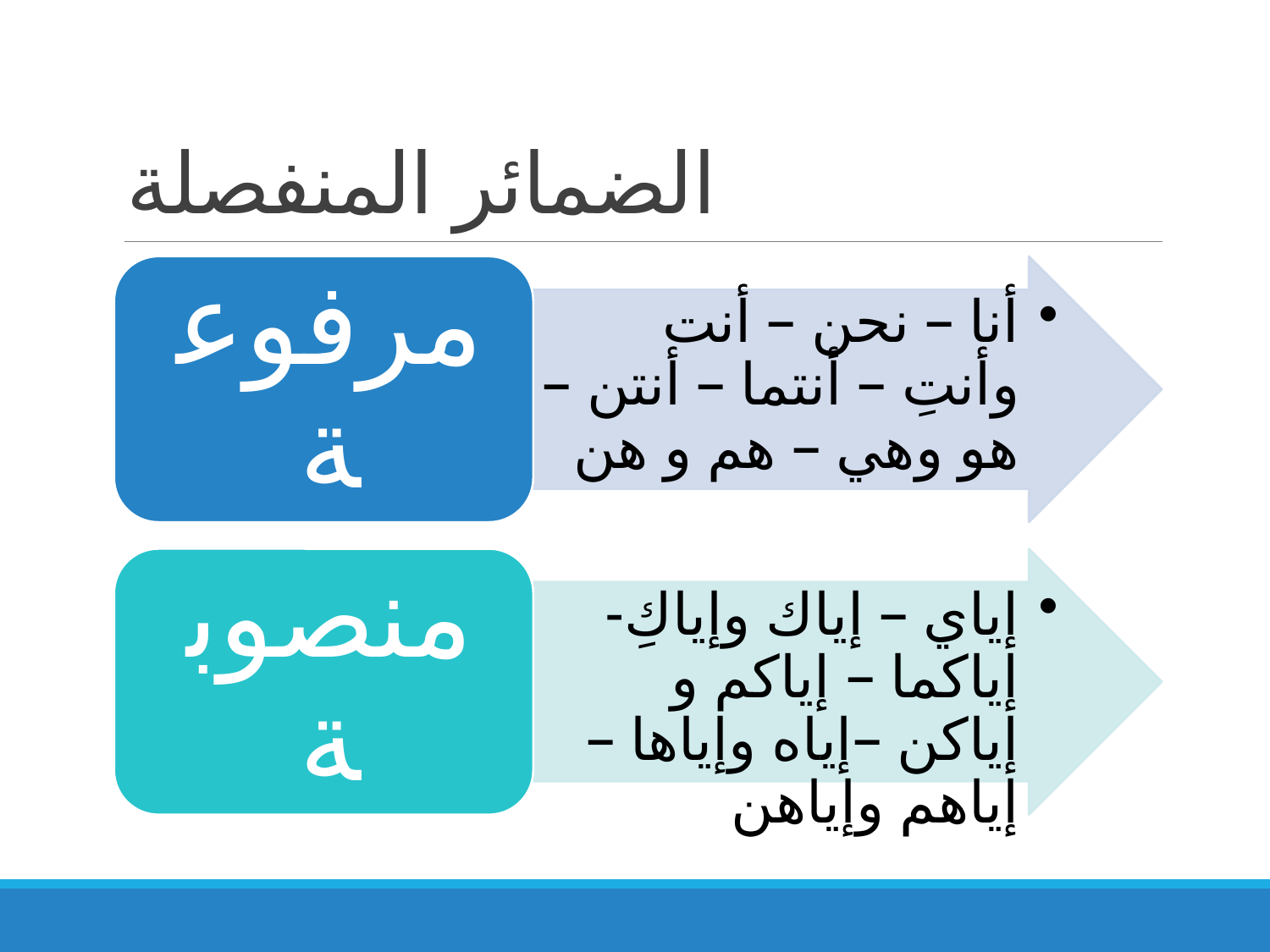

# الضمائر المنفصلة
أنا – نحن – أنت  وأنتِ – أنتما – أنتن – هو وهي – هم و هن
مرفوعة
إياي – إياك وإياكِ-  إياكما – إياكم و إياكن –إياه وإياها – إياهم وإياهن
منصوبة